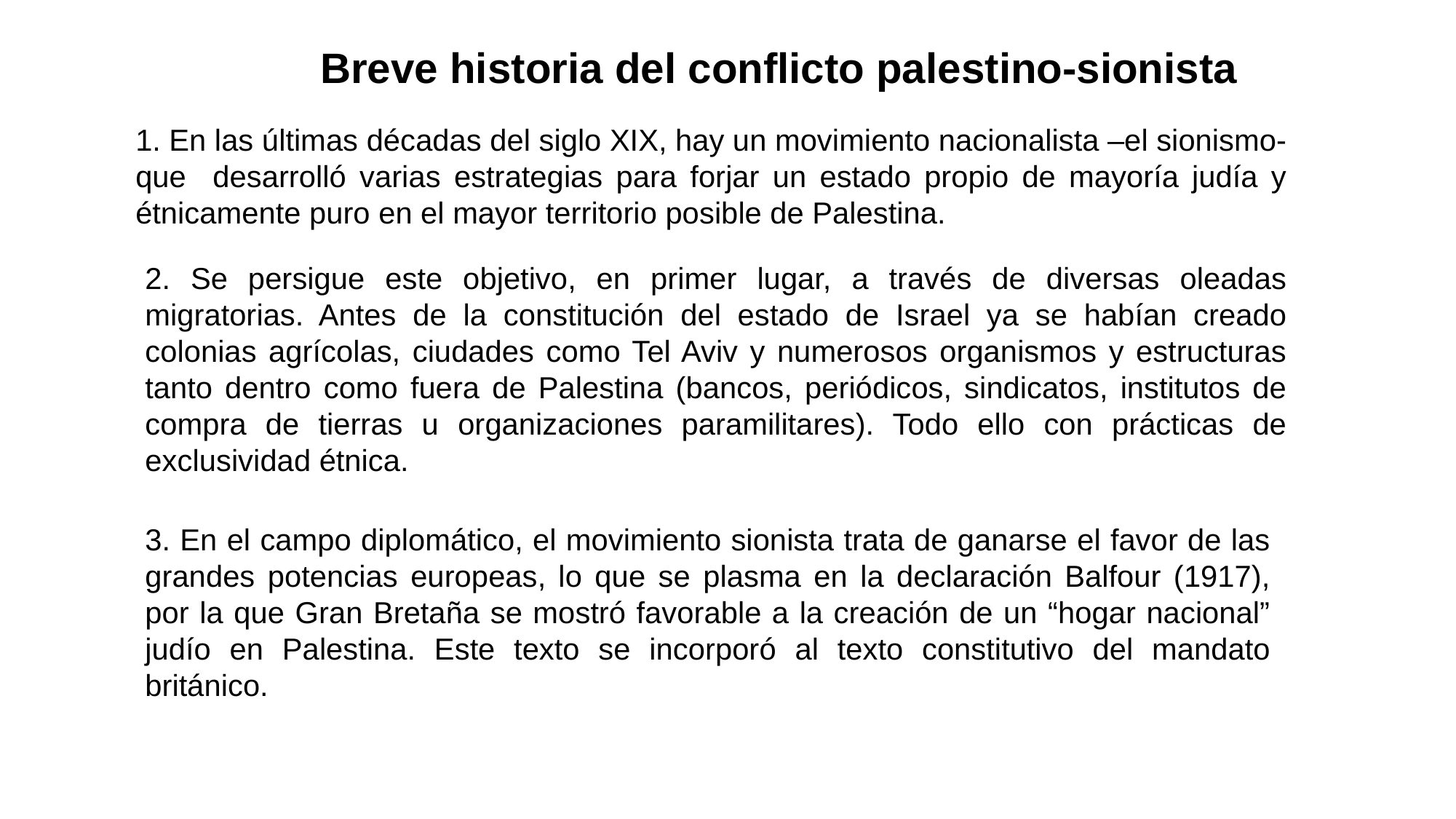

Breve historia del conflicto palestino-sionista
1. En las últimas décadas del siglo XIX, hay un movimiento nacionalista –el sionismo- que  desarrolló varias estrategias para forjar un estado propio de mayoría judía y étnicamente puro en el mayor territorio posible de Palestina.
2. Se persigue este objetivo, en primer lugar, a través de diversas oleadas migratorias. Antes de la constitución del estado de Israel ya se habían creado colonias agrícolas, ciudades como Tel Aviv y numerosos organismos y estructuras tanto dentro como fuera de Palestina (bancos, periódicos, sindicatos, institutos de compra de tierras u organizaciones paramilitares). Todo ello con prácticas de exclusividad étnica.
3. En el campo diplomático, el movimiento sionista trata de ganarse el favor de las grandes potencias europeas, lo que se plasma en la declaración Balfour (1917), por la que Gran Bretaña se mostró favorable a la creación de un “hogar nacional” judío en Palestina. Este texto se incorporó al texto constitutivo del mandato británico.